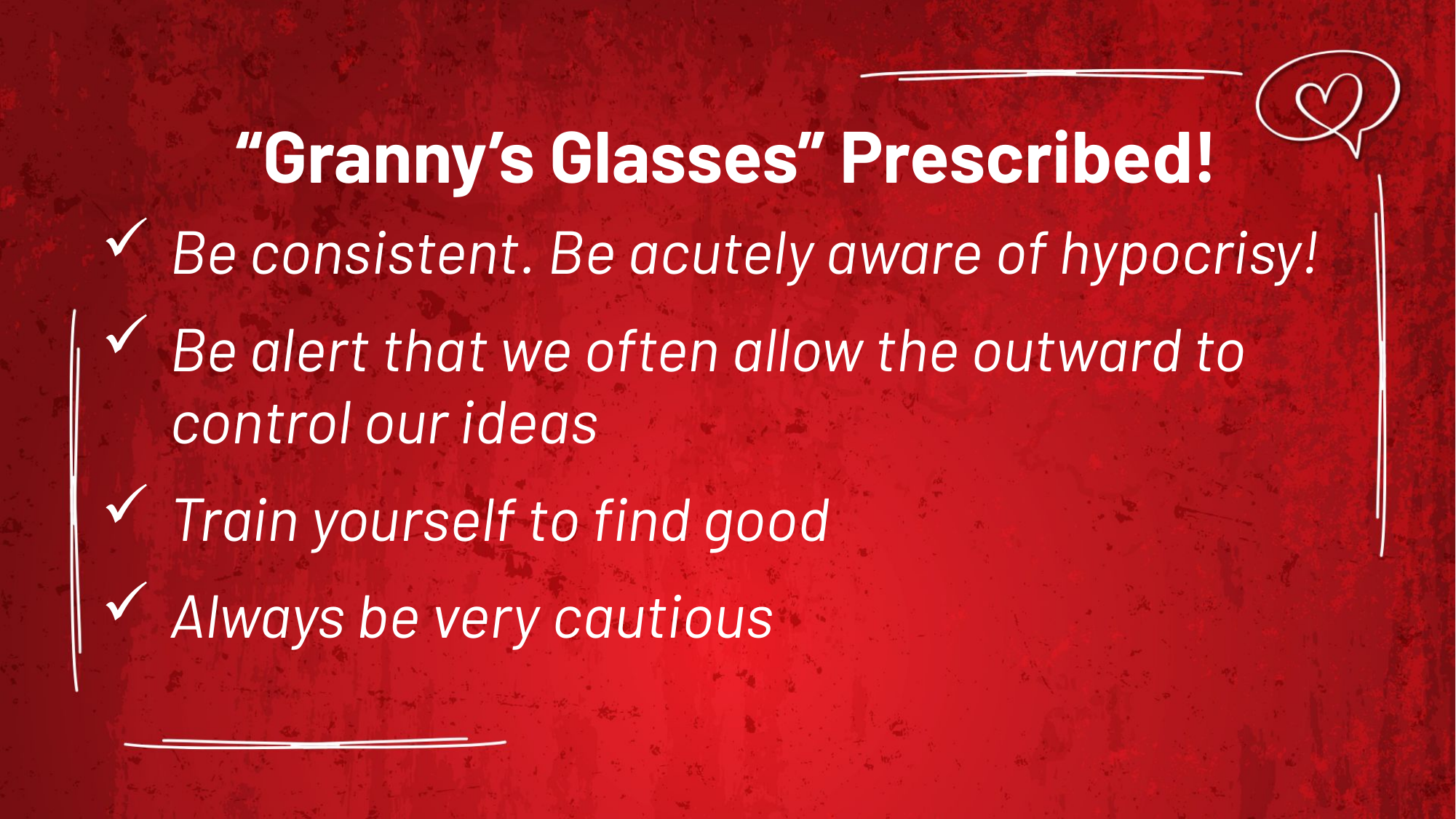

“Granny’s Glasses” Prescribed!
Be consistent. Be acutely aware of hypocrisy!
Be alert that we often allow the outward to control our ideas
Train yourself to find good
Always be very cautious